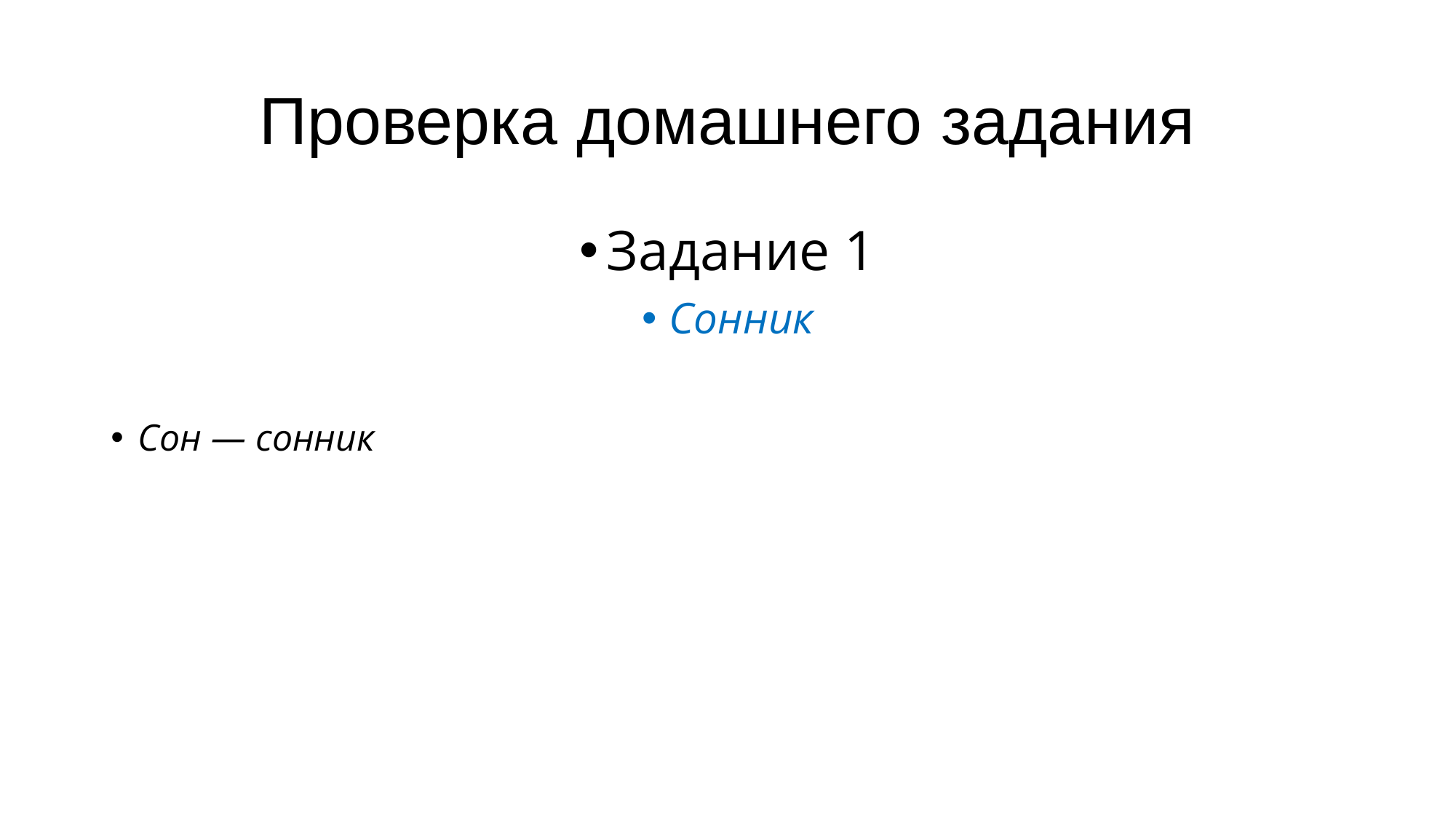

# Проверка домашнего задания
Задание 1
Сонник

Сон — сонник